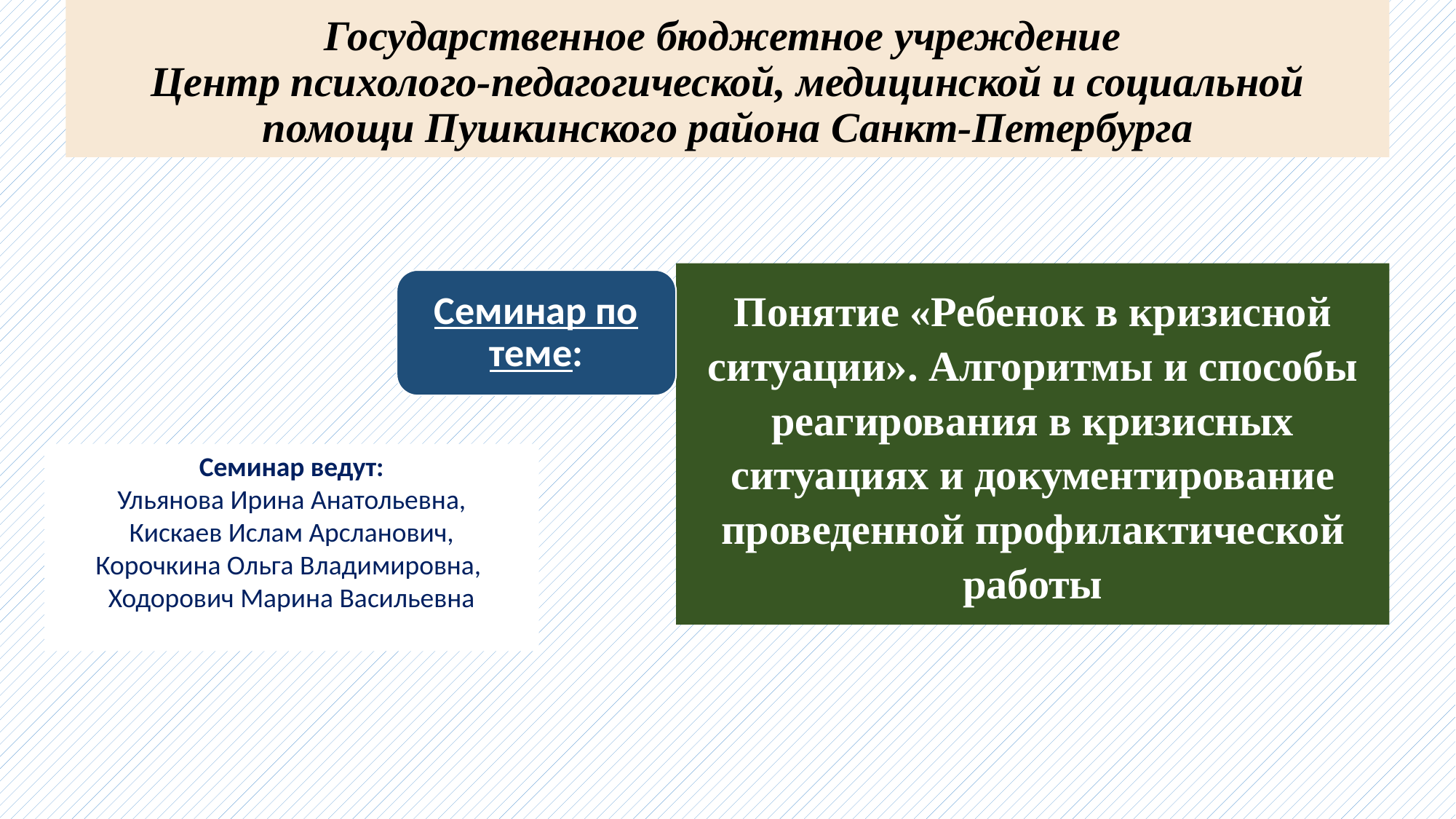

Государственное бюджетное учреждение
Центр психолого-педагогической, медицинской и социальной помощи Пушкинского района Санкт-Петербурга
# Понятие «Ребенок в кризисной ситуации». Алгоритмы и способы реагирования в кризисных ситуациях и документирование проведенной профилактической работы

Семинар по теме:
Семинар ведут:
Ульянова Ирина Анатольевна,
Кискаев Ислам Арсланович,
Корочкина Ольга Владимировна,
Ходорович Марина Васильевна